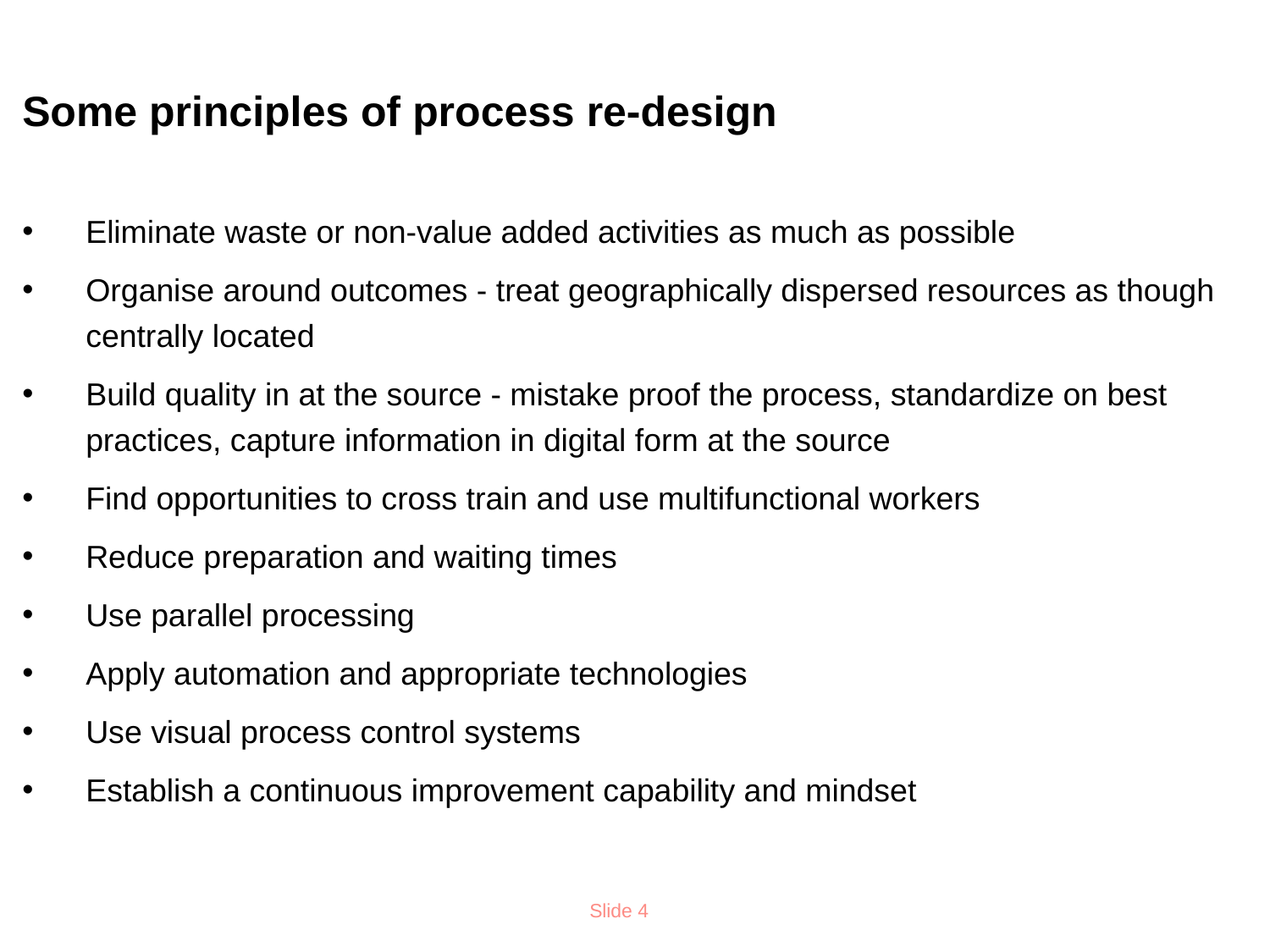

# Some principles of process re-design
Eliminate waste or non-value added activities as much as possible
Organise around outcomes - treat geographically dispersed resources as though centrally located
Build quality in at the source - mistake proof the process, standardize on best practices, capture information in digital form at the source
Find opportunities to cross train and use multifunctional workers
Reduce preparation and waiting times
Use parallel processing
Apply automation and appropriate technologies
Use visual process control systems
Establish a continuous improvement capability and mindset